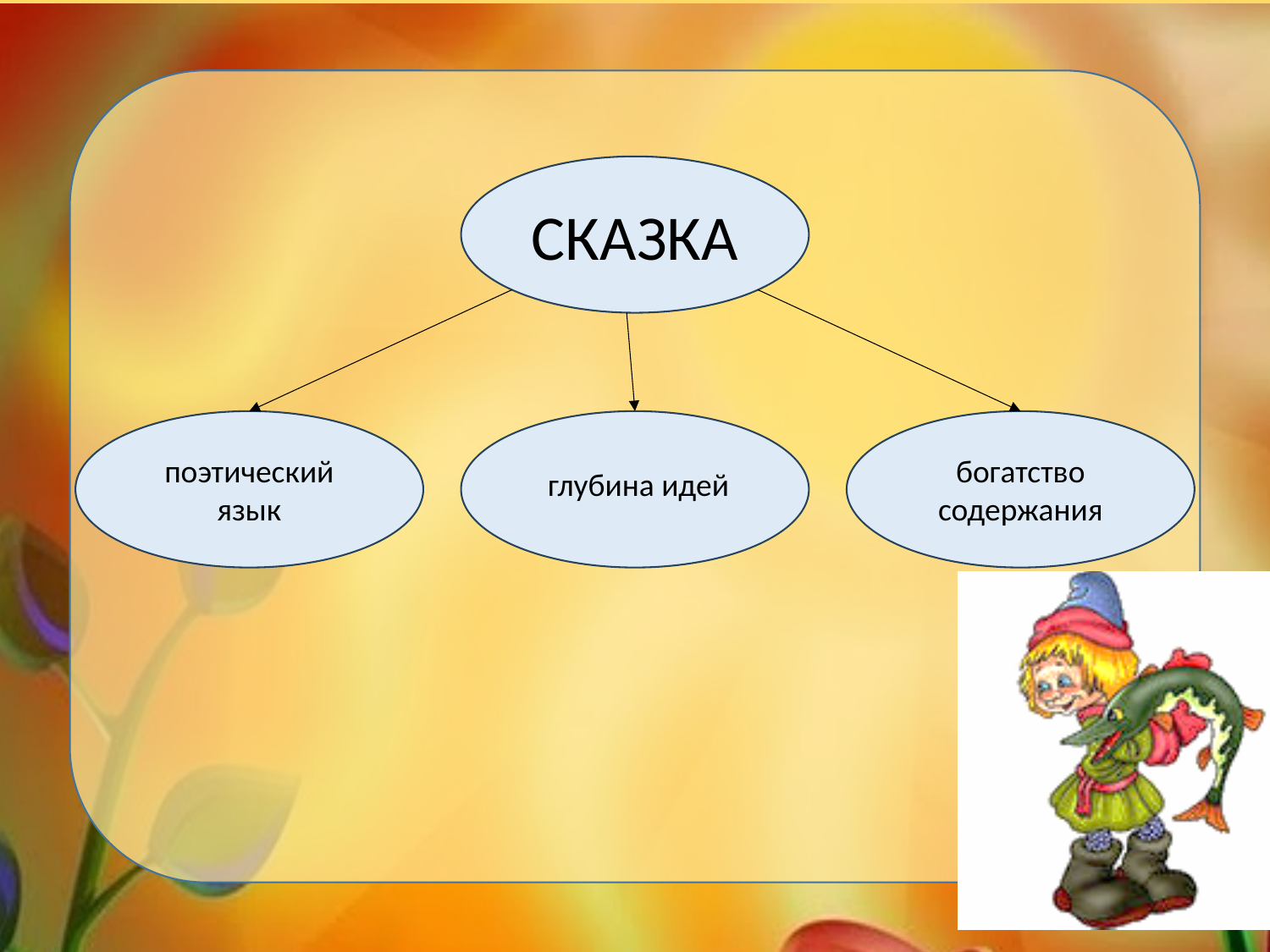

СКАЗКА

богатство содержания
поэтический язык
глубина идей